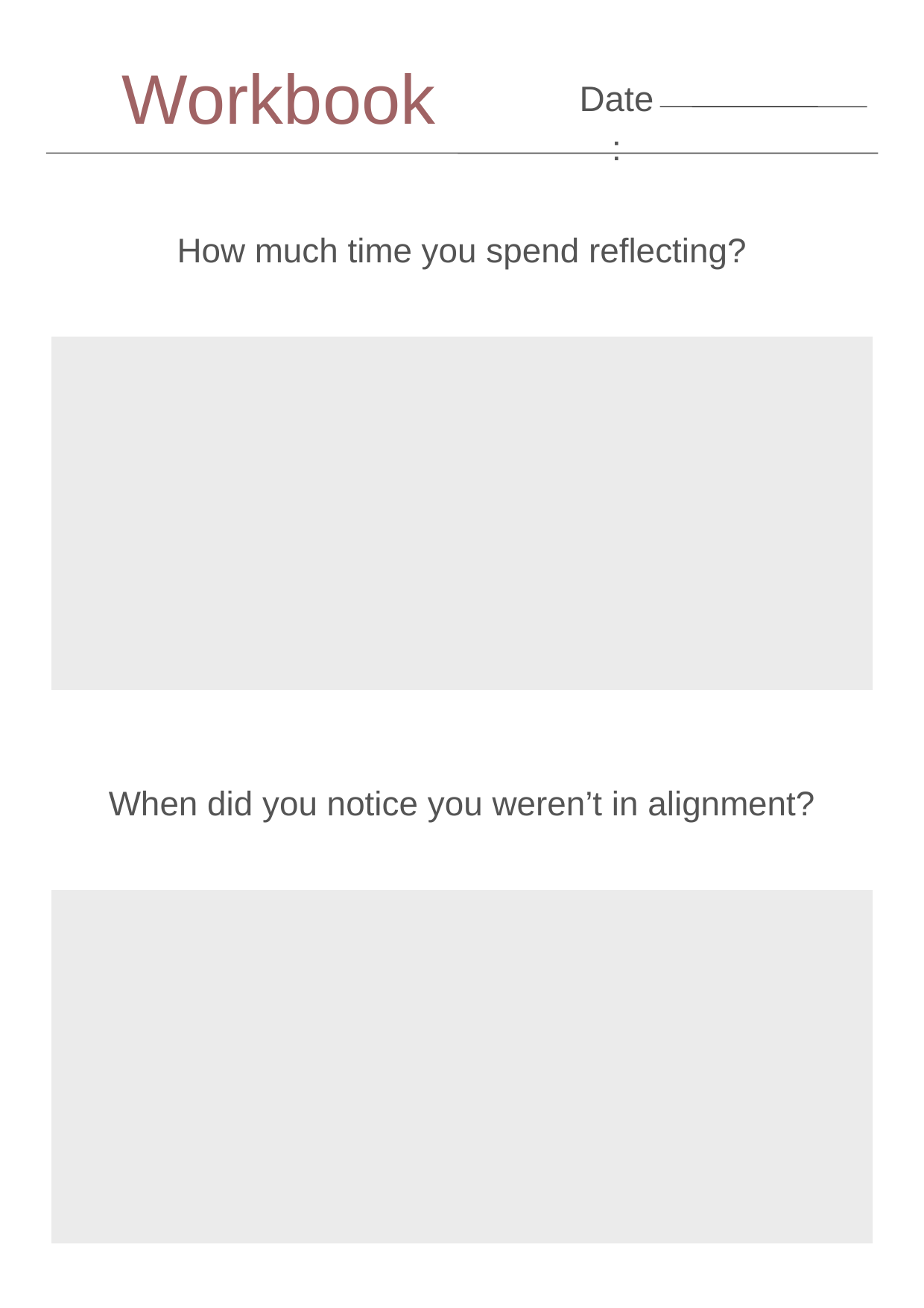

Workbook
Date:

How much time you spend reflecting?

When did you notice you weren’t in alignment?